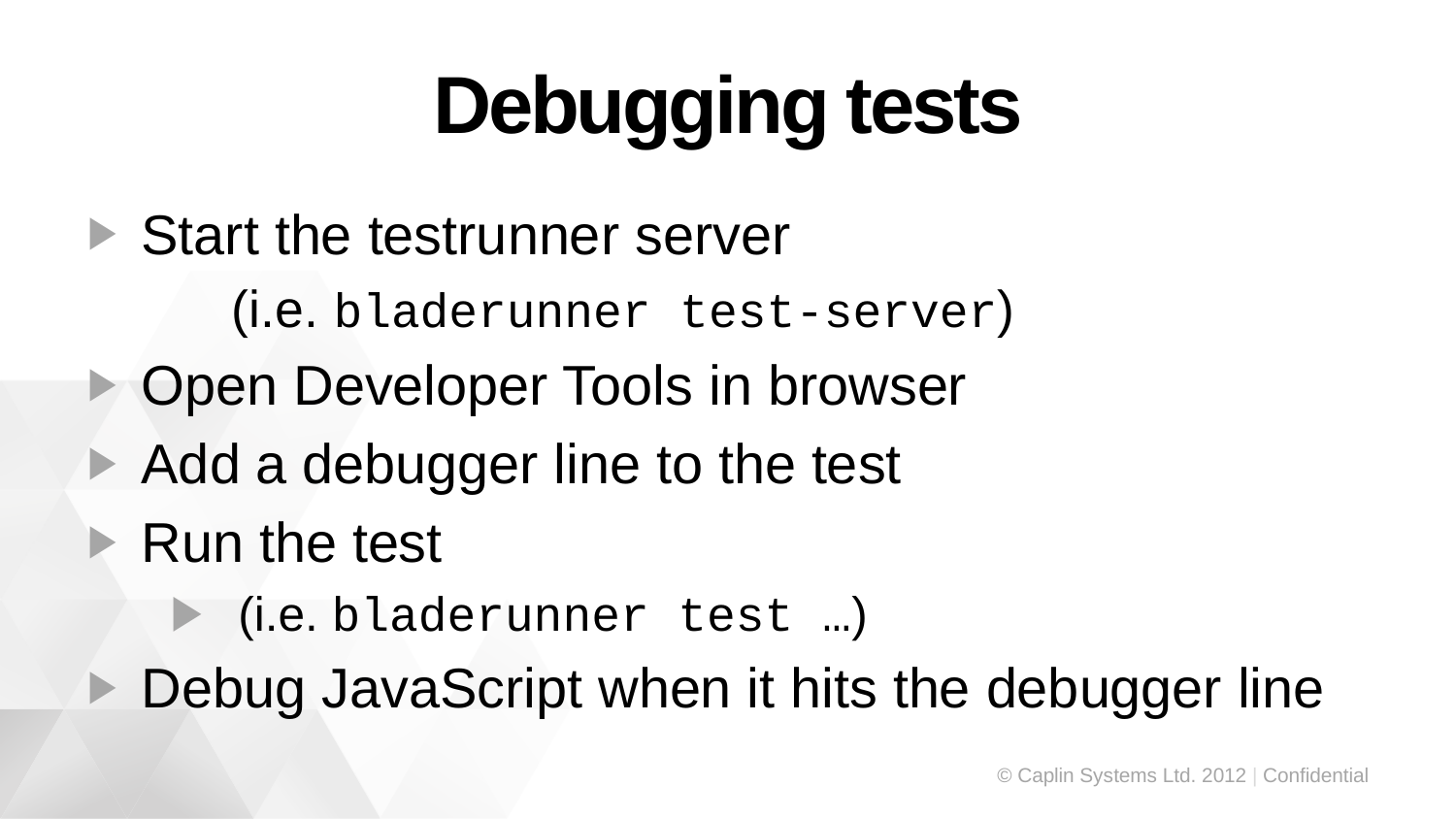

# Debugging tests
Start the testrunner server
		(i.e. bladerunner test-server)
Open Developer Tools in browser
Add a debugger line to the test
Run the test
(i.e. bladerunner test …)
Debug JavaScript when it hits the debugger line